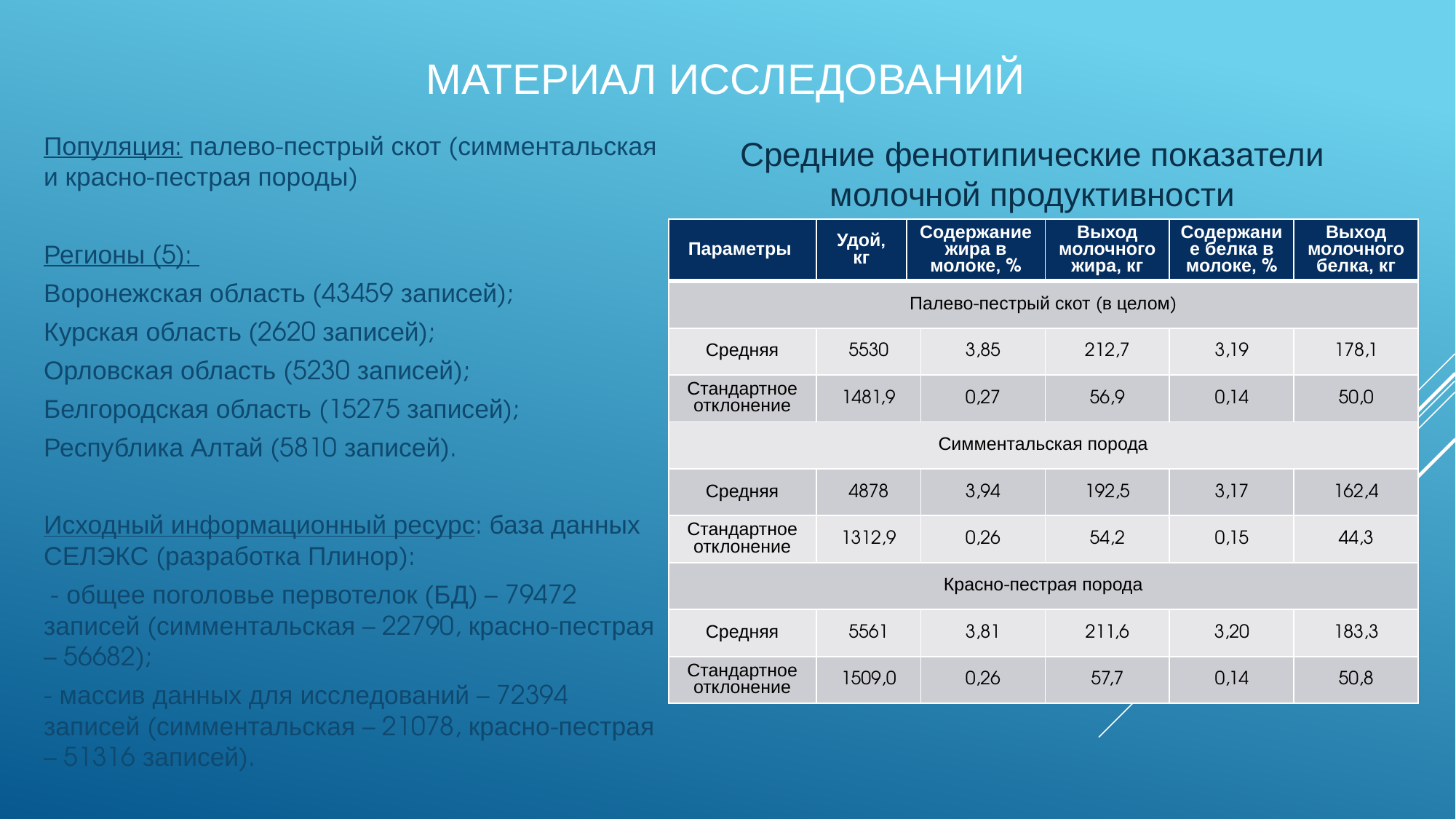

# Материал исследований
Популяция: палево-пестрый скот (симментальская и красно-пестрая породы)

Регионы (5):
Воронежская область (43459 записей);
Курская область (2620 записей);
Орловская область (5230 записей);
Белгородская область (15275 записей);
Республика Алтай (5810 записей).

Исходный информационный ресурс: база данных СЕЛЭКС (разработка Плинор):
 - общее поголовье первотелок (БД) – 79472 записей (симментальская – 22790, красно-пестрая – 56682);
- массив данных для исследований – 72394 записей (симментальская – 21078, красно-пестрая – 51316 записей).

Средние фенотипические показатели молочной продуктивности
| Параметры | Удой, кг | Содержание жира в молоке, % |  | Выход молочного жира, кг | Содержание белка в молоке, % | Выход молочного белка, кг |
| --- | --- | --- | --- | --- | --- | --- |
| Палево-пестрый скот (в целом) |  |  |  |  |  |  |
| Средняя | 5530 |  | 3,85 | 212,7 | 3,19 | 178,1 |
| Стандартное отклонение | 1481,9 |  | 0,27 | 56,9 | 0,14 | 50,0 |
| Симментальская порода |  |  |  |  |  |  |
| Средняя | 4878 |  | 3,94 | 192,5 | 3,17 | 162,4 |
| Стандартное отклонение | 1312,9 |  | 0,26 | 54,2 | 0,15 | 44,3 |
| Красно-пестрая порода |  |  |  |  |  |  |
| Средняя | 5561 |  | 3,81 | 211,6 | 3,20 | 183,3 |
| Стандартное отклонение | 1509,0 |  | 0,26 | 57,7 | 0,14 | 50,8 |